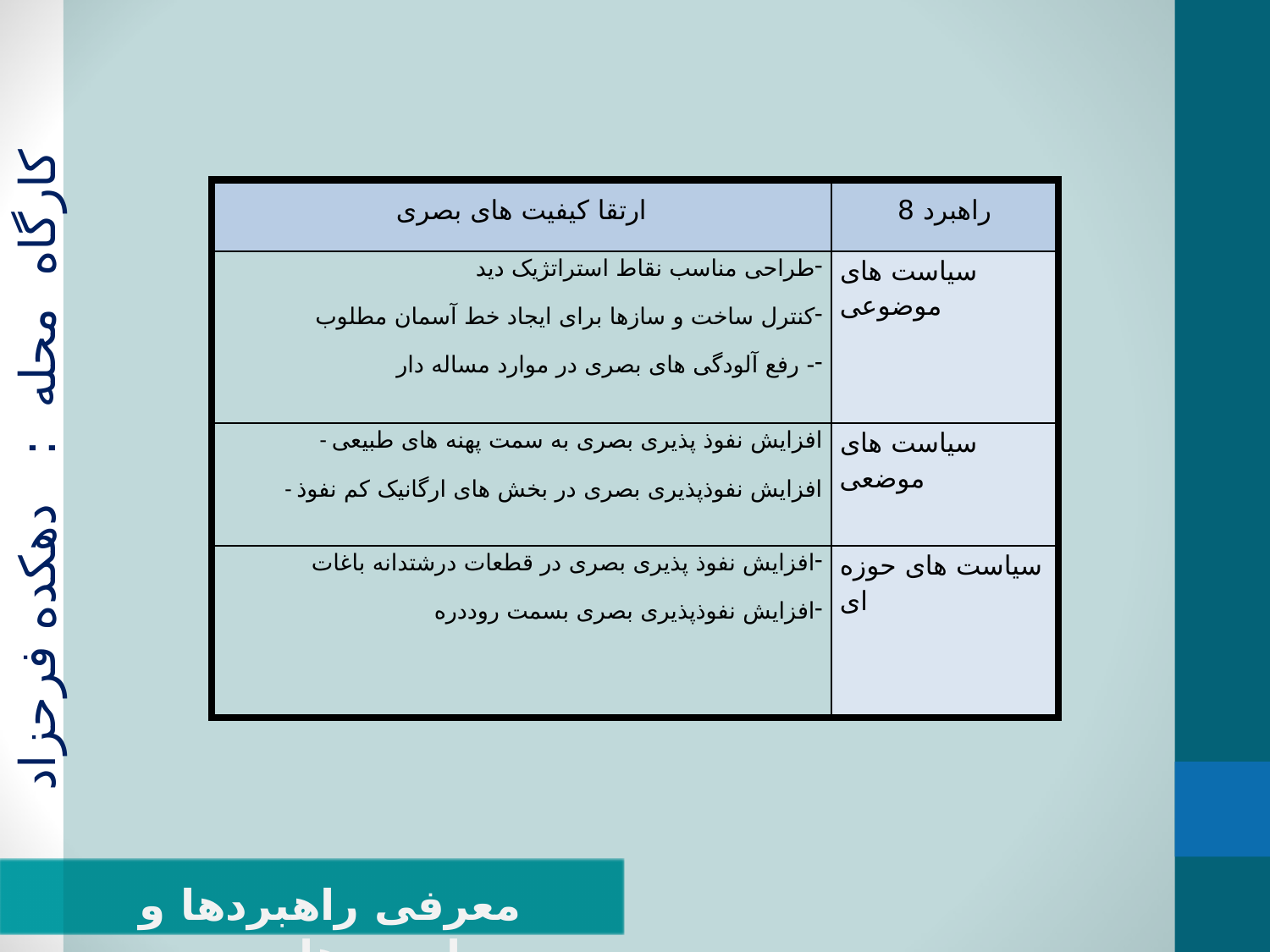

| ارتقا کیفیت های بصری | راهبرد 8 |
| --- | --- |
| طراحی مناسب نقاط استراتژیک دید کنترل ساخت و سازها برای ایجاد خط آسمان مطلوب - رفع آلودگی های بصری در موارد مساله دار | سیاست های موضوعی |
| - افزایش نفوذ پذیری بصری به سمت پهنه های طبیعی - افزایش نفوذپذیری بصری در بخش های ارگانیک کم نفوذ | سیاست های موضعی |
| افزایش نفوذ پذیری بصری در قطعات درشتدانه باغات افزایش نفوذپذیری بصری بسمت روددره | سیاست های حوزه ای |
کارگاه  محله  :   دهکده فرحزاد

معرفی راهبردها و سیاست ها